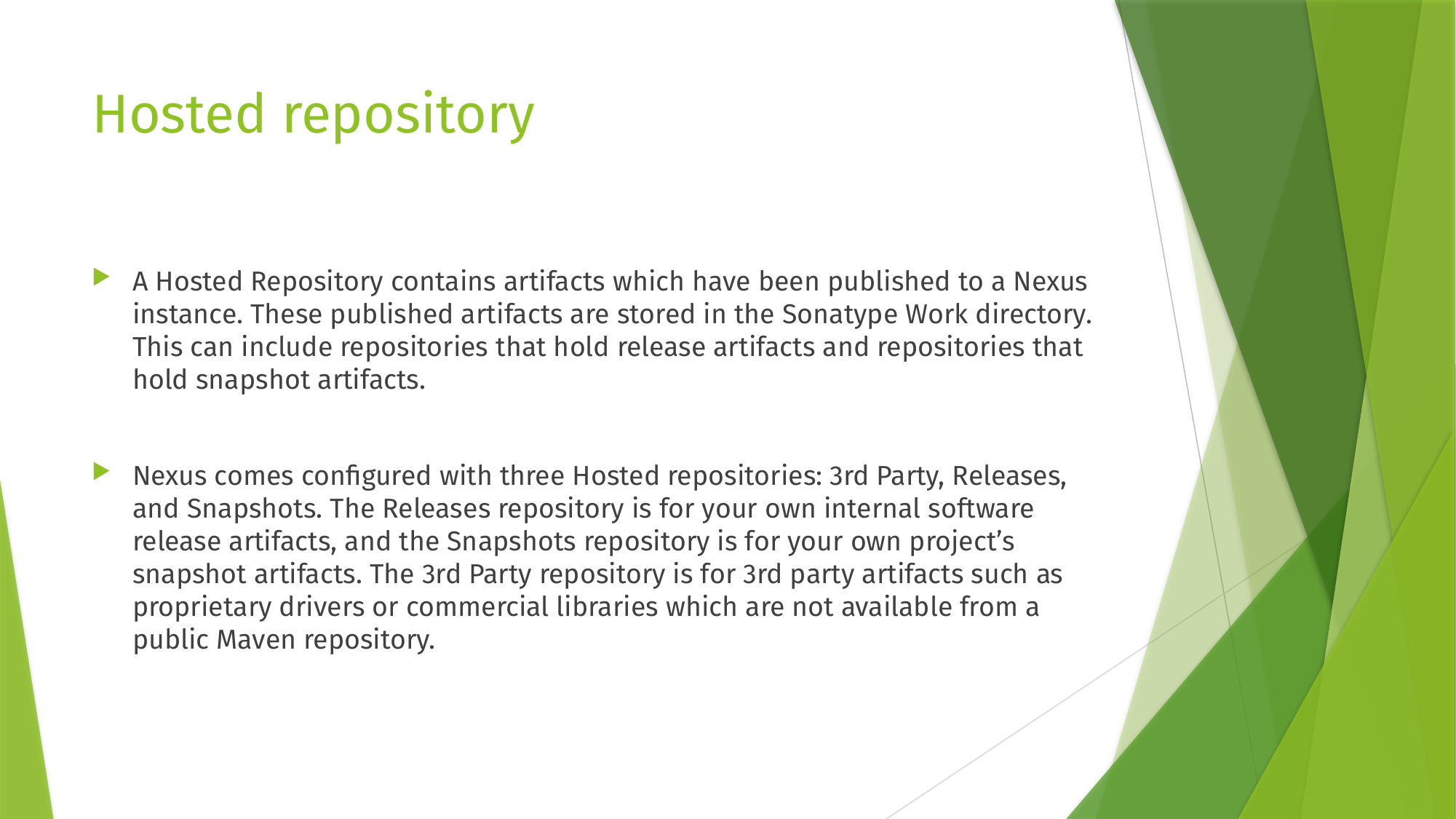

# Hosted repository
A Hosted Repository contains artifacts which have been published to a Nexus instance. These published artifacts are stored in the Sonatype Work directory. This can include repositories that hold release artifacts and repositories that hold snapshot artifacts.

Nexus comes configured with three Hosted repositories: 3rd Party, Releases, and Snapshots. The Releases repository is for your own internal software release artifacts, and the Snapshots repository is for your own project’s snapshot artifacts. The 3rd Party repository is for 3rd party artifacts such as proprietary drivers or commercial libraries which are not available from a public Maven repository.